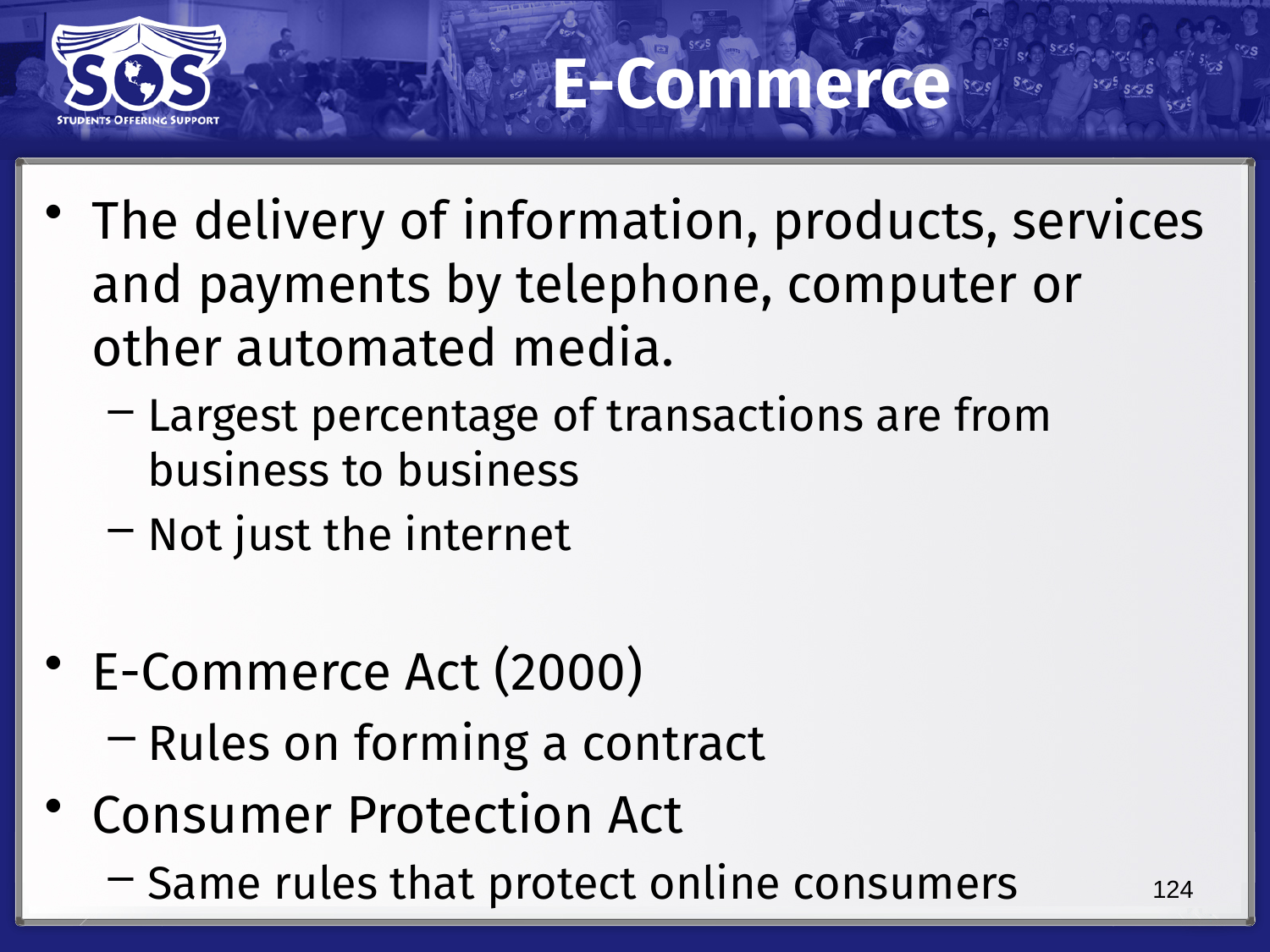

# E-Commerce
The delivery of information, products, services and payments by telephone, computer or other automated media.
Largest percentage of transactions are from business to business
Not just the internet

E-Commerce Act (2000)
Rules on forming a contract
Consumer Protection Act
Same rules that protect online consumers

124